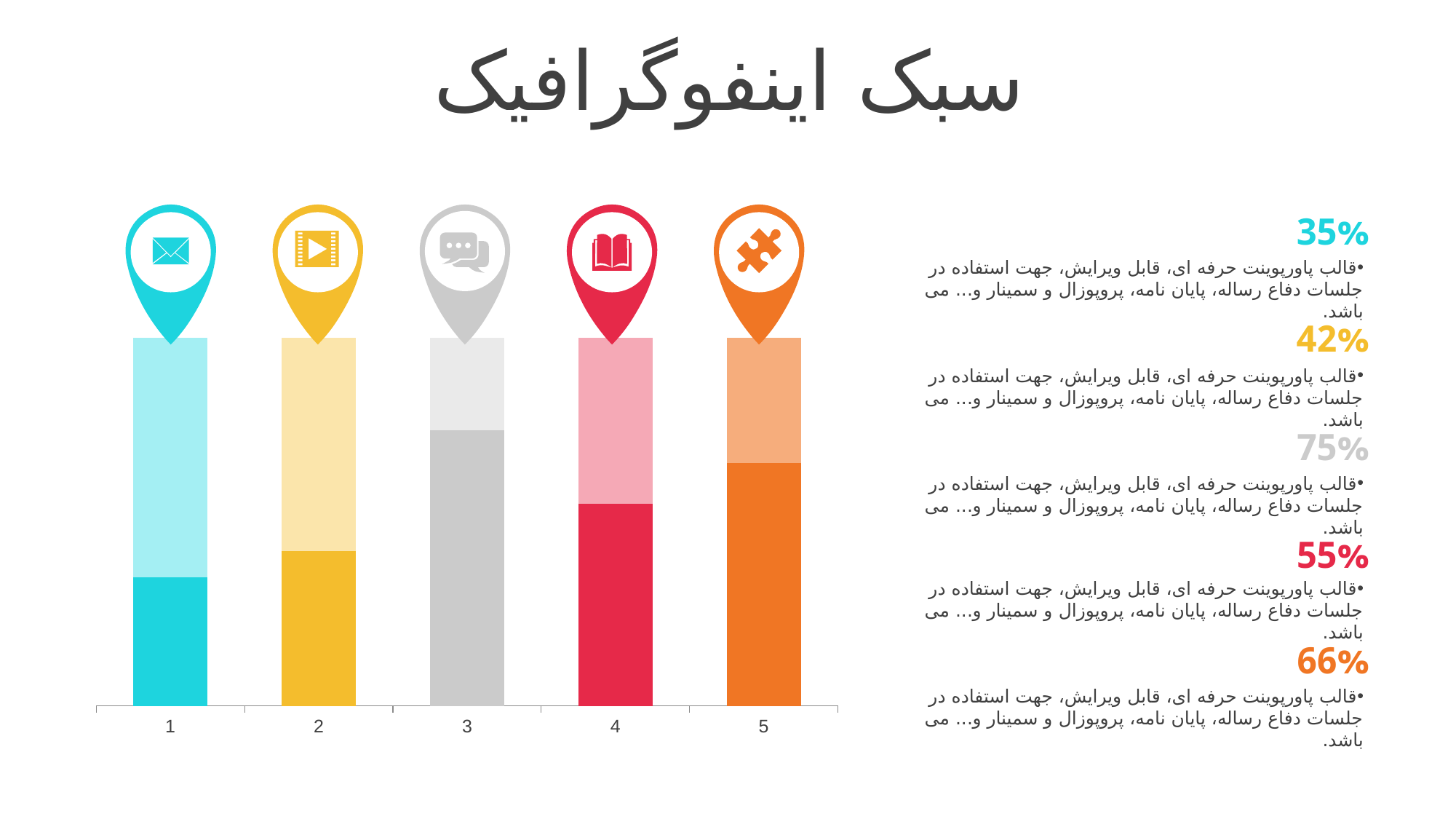

سبک اینفوگرافیک
35%

قالب پاورپوینت حرفه ای، قابل ویرایش، جهت استفاده در جلسات دفاع رساله، پایان نامه، پروپوزال و سمینار و... می باشد.
42%

### Chart

| Category |  |  |
|---|---|---|
قالب پاورپوینت حرفه ای، قابل ویرایش، جهت استفاده در جلسات دفاع رساله، پایان نامه، پروپوزال و سمینار و... می باشد.
75%
قالب پاورپوینت حرفه ای، قابل ویرایش، جهت استفاده در جلسات دفاع رساله، پایان نامه، پروپوزال و سمینار و... می باشد.
55%
قالب پاورپوینت حرفه ای، قابل ویرایش، جهت استفاده در جلسات دفاع رساله، پایان نامه، پروپوزال و سمینار و... می باشد.
66%
قالب پاورپوینت حرفه ای، قابل ویرایش، جهت استفاده در جلسات دفاع رساله، پایان نامه، پروپوزال و سمینار و... می باشد.